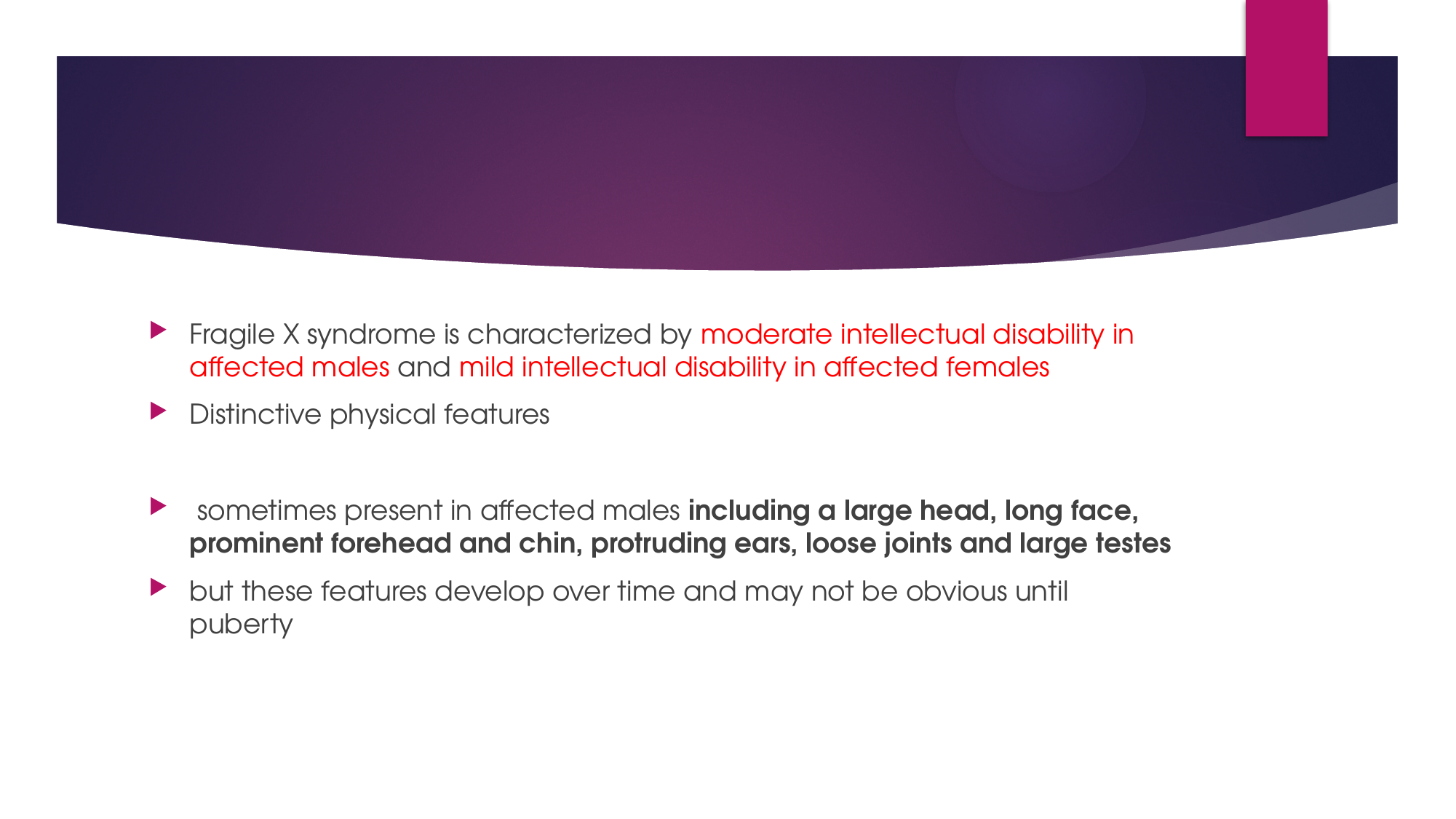

#
Fragile X syndrome is characterized by moderate intellectual disability in affected males and mild intellectual disability in affected females
Distinctive physical features

 sometimes present in affected males including a large head, long face, prominent forehead and chin, protruding ears, loose joints and large testes
but these features develop over time and may not be obvious until puberty